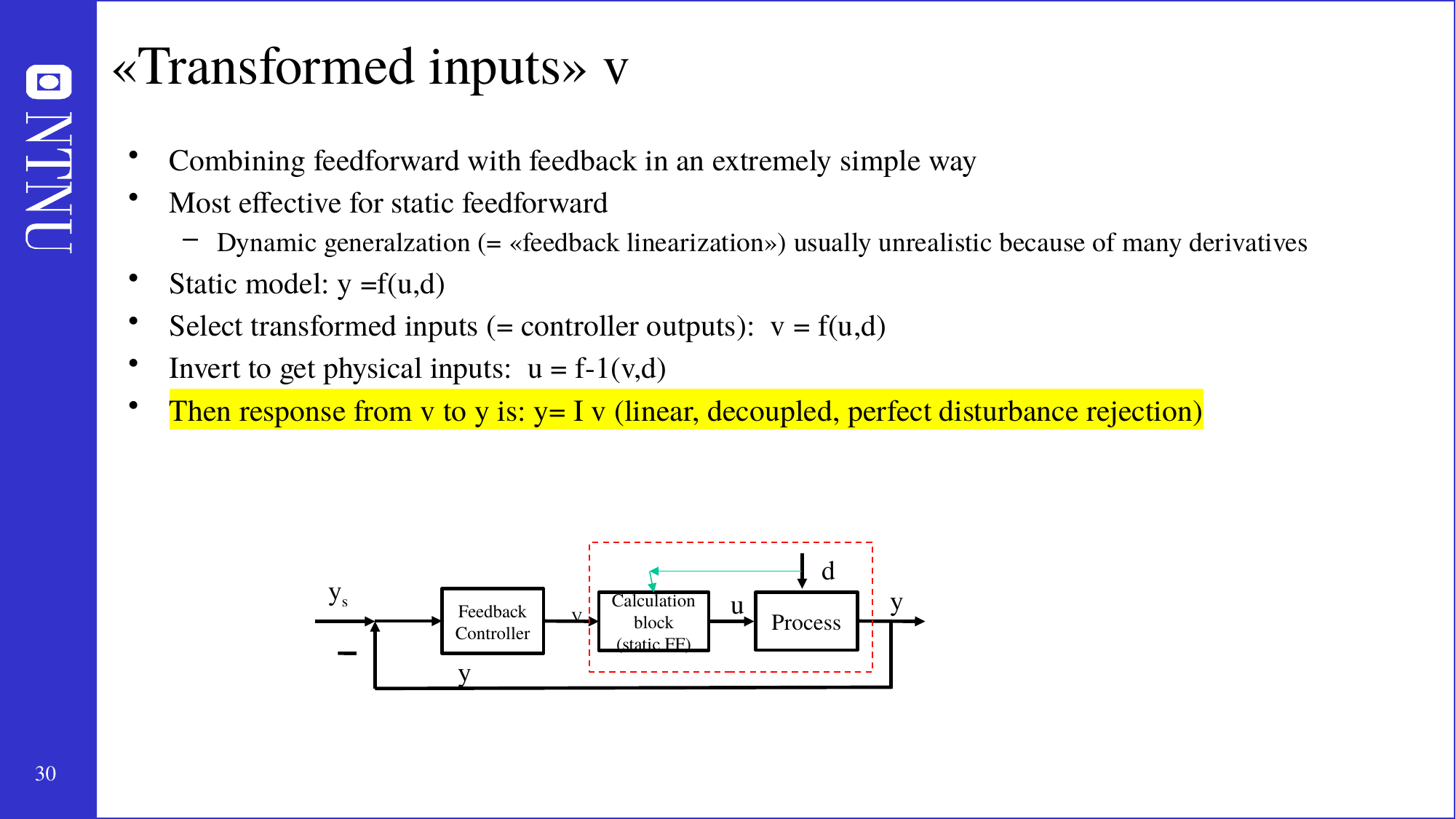

# «Transformed inputs» v
Combining feedforward with feedback in an extremely simple way
Most effective for static feedforward
Dynamic generalzation (= «feedback linearization») usually unrealistic because of many derivatives
Static model: y =f(u,d)
Select transformed inputs (= controller outputs):  v = f(u,d)
Invert to get physical inputs:  u = f-1(v,d)
Then response from v to y is: y= I v (linear, decoupled, perfect disturbance rejection)

d

ys
y

u

V
FeedbackController
Process
Calculation block (static FF)
y